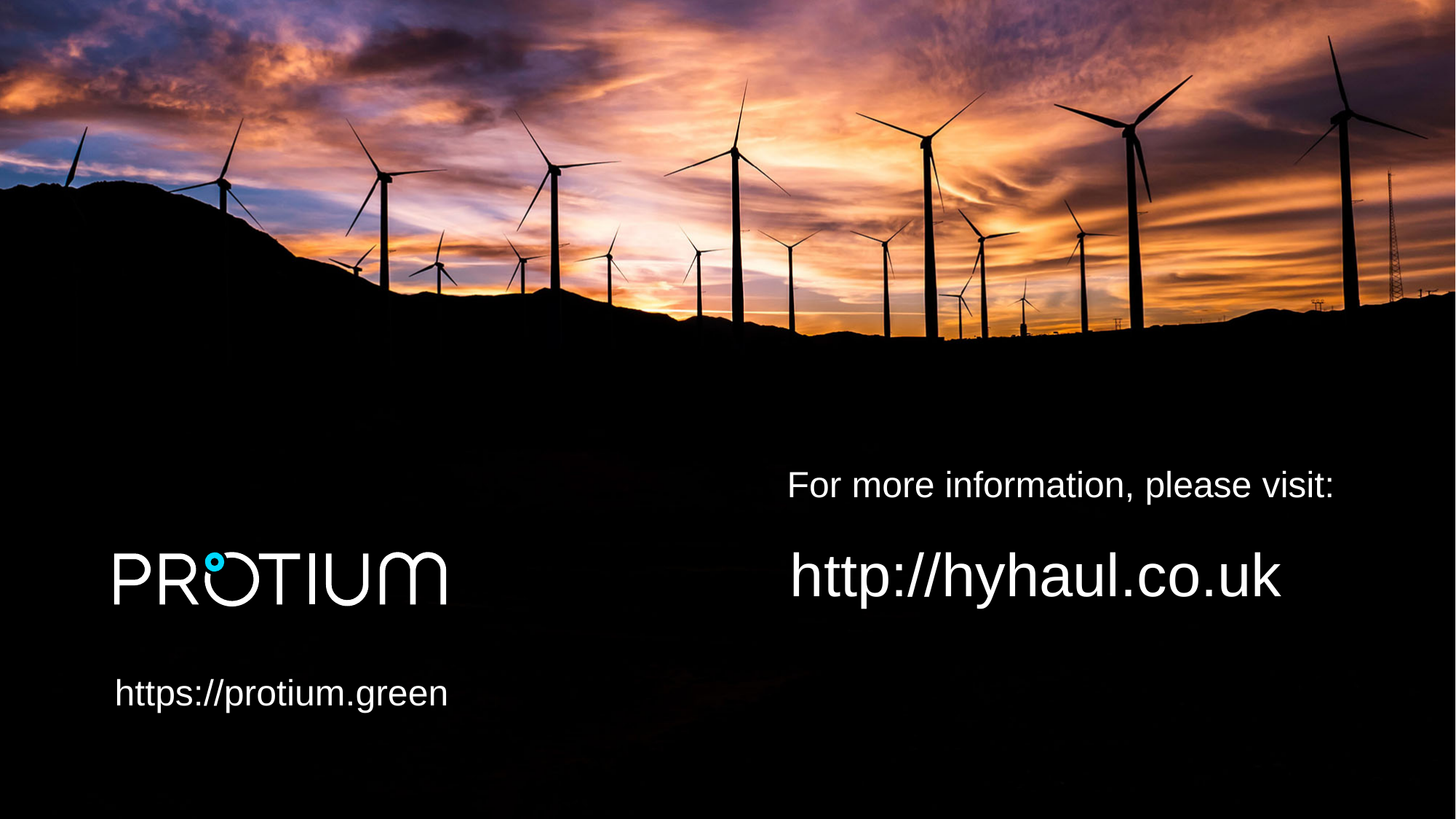

For more information, please visit:
http://hyhaul.co.uk
# https://protium.green